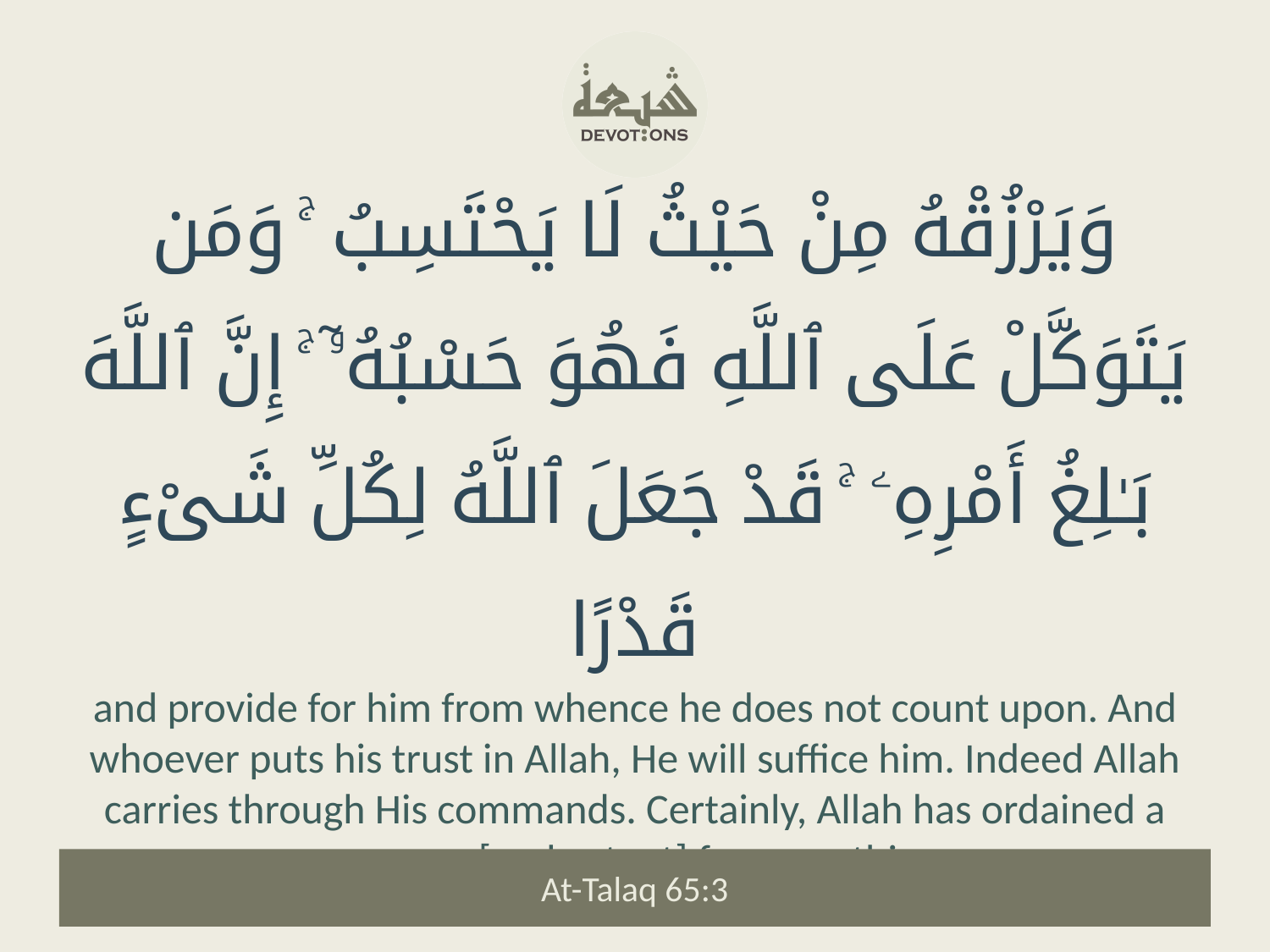

وَيَرْزُقْهُ مِنْ حَيْثُ لَا يَحْتَسِبُ ۚ وَمَن يَتَوَكَّلْ عَلَى ٱللَّهِ فَهُوَ حَسْبُهُۥٓ ۚ إِنَّ ٱللَّهَ بَـٰلِغُ أَمْرِهِۦ ۚ قَدْ جَعَلَ ٱللَّهُ لِكُلِّ شَىْءٍ قَدْرًا
and provide for him from whence he does not count upon. And whoever puts his trust in Allah, He will suffice him. Indeed Allah carries through His commands. Certainly, Allah has ordained a measure [and extent] for everything.
At-Talaq 65:3